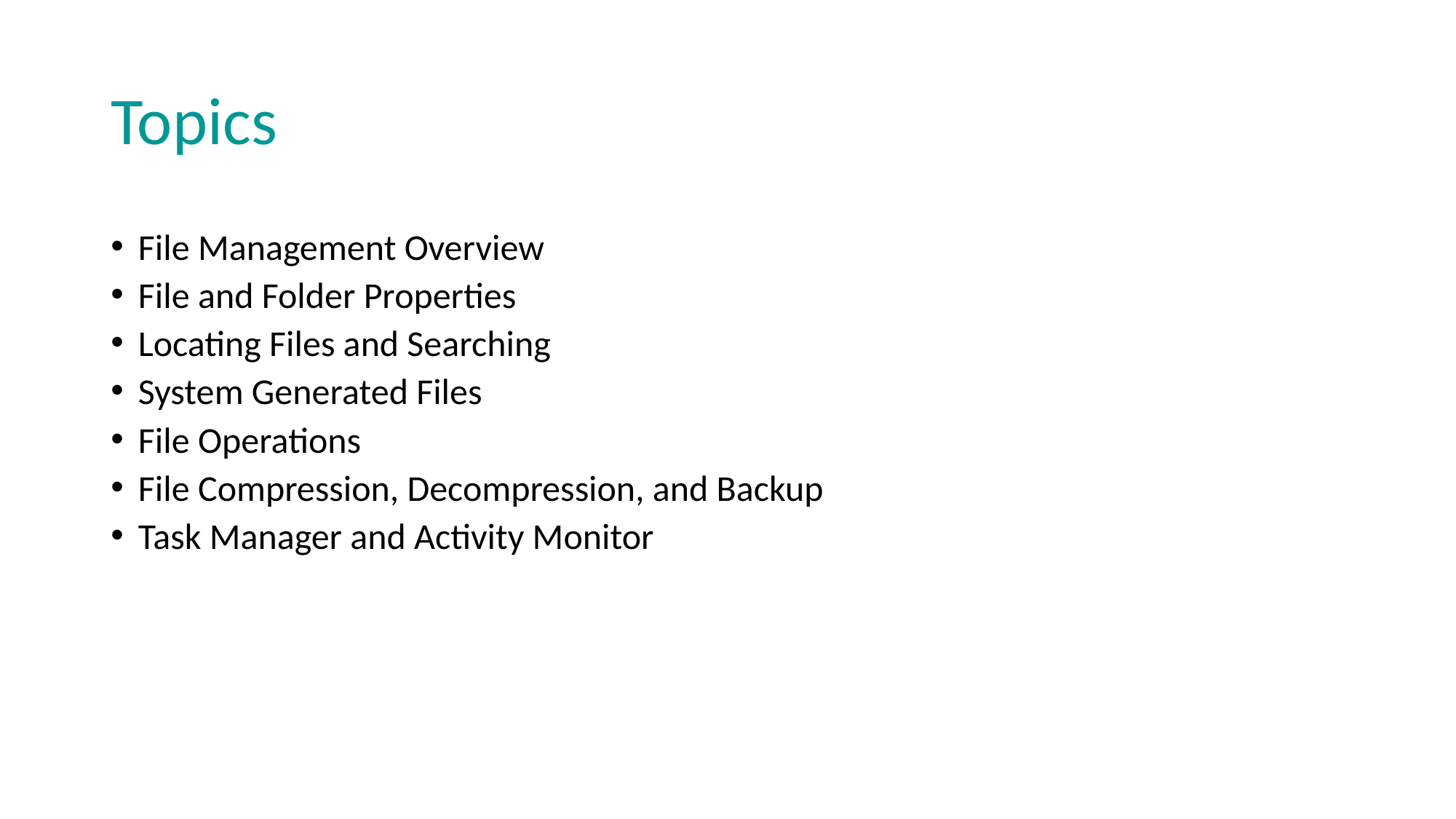

# Topics
File Management Overview
File and Folder Properties
Locating Files and Searching
System Generated Files
File Operations
File Compression, Decompression, and Backup
Task Manager and Activity Monitor